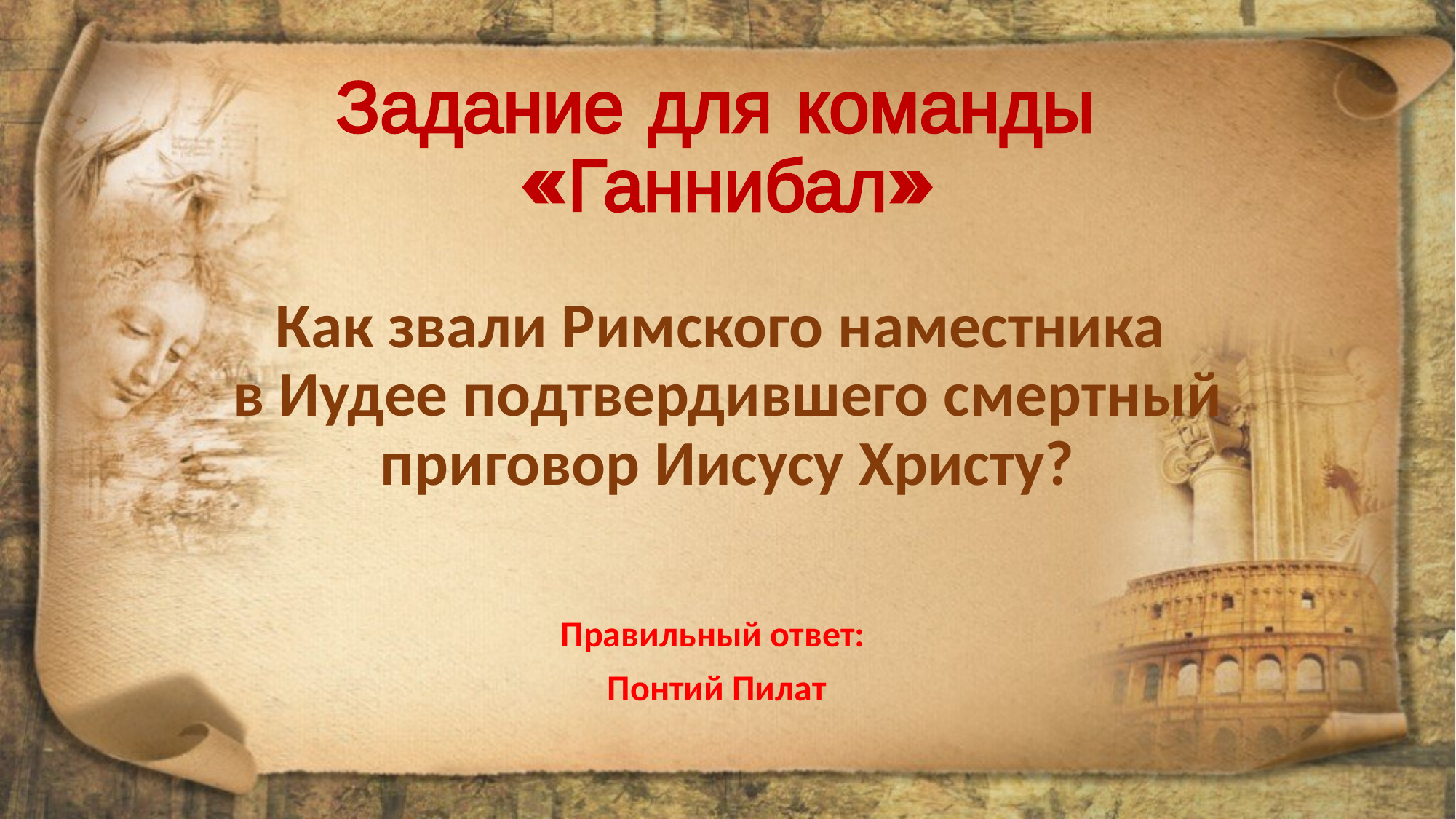

# Задание для команды «Ганнибал» Как звали Римского наместника в Иудее подтвердившего смертный приговор Иисусу Христу?
Правильный ответ:
Понтий Пилат